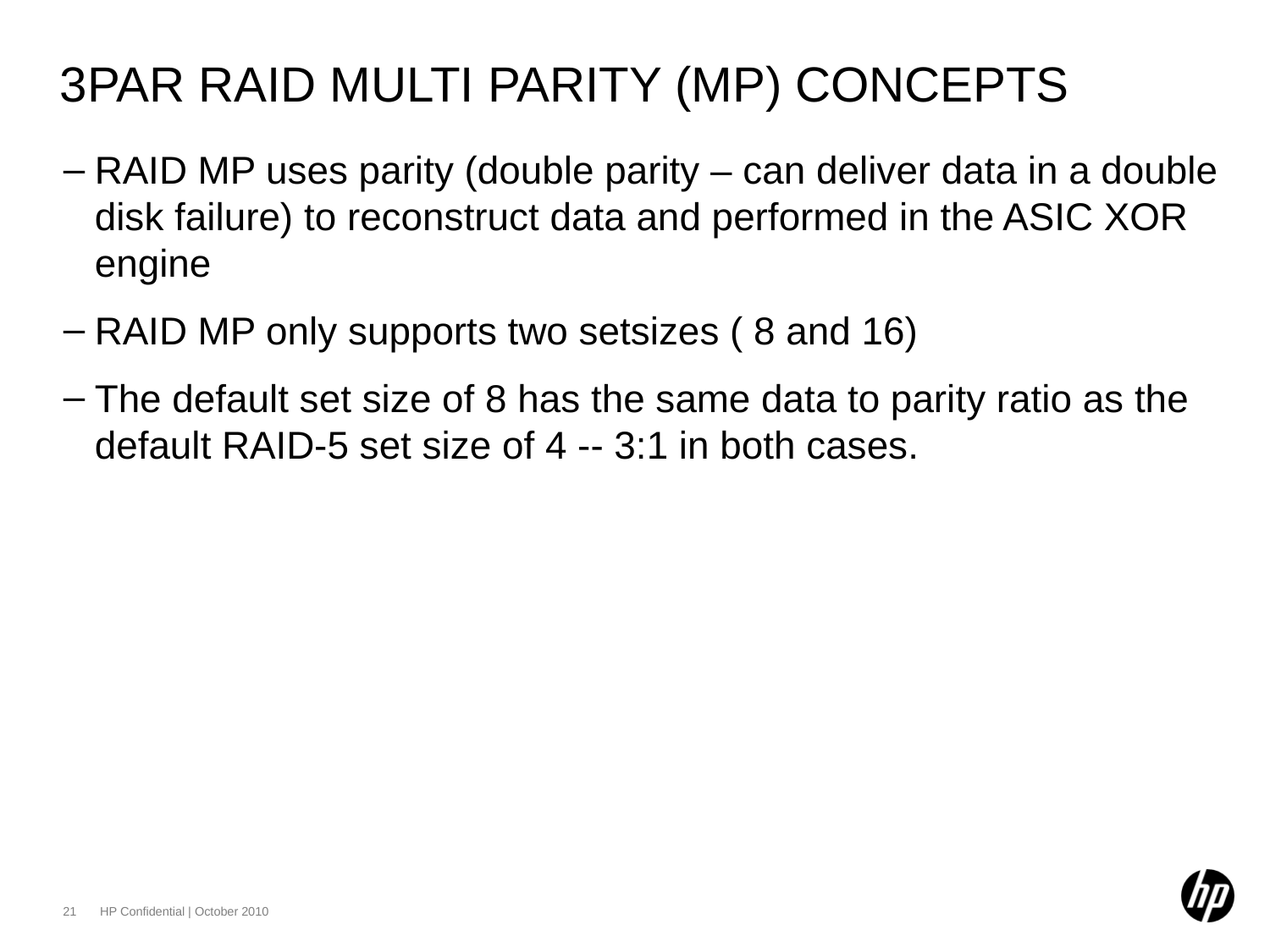

# 3PAR RAID Multi Parity (MP) Concepts
RAID MP uses parity (double parity – can deliver data in a double disk failure) to reconstruct data and performed in the ASIC XOR engine
RAID MP only supports two setsizes ( 8 and 16)
The default set size of 8 has the same data to parity ratio as the default RAID-5 set size of 4 -- 3:1 in both cases.